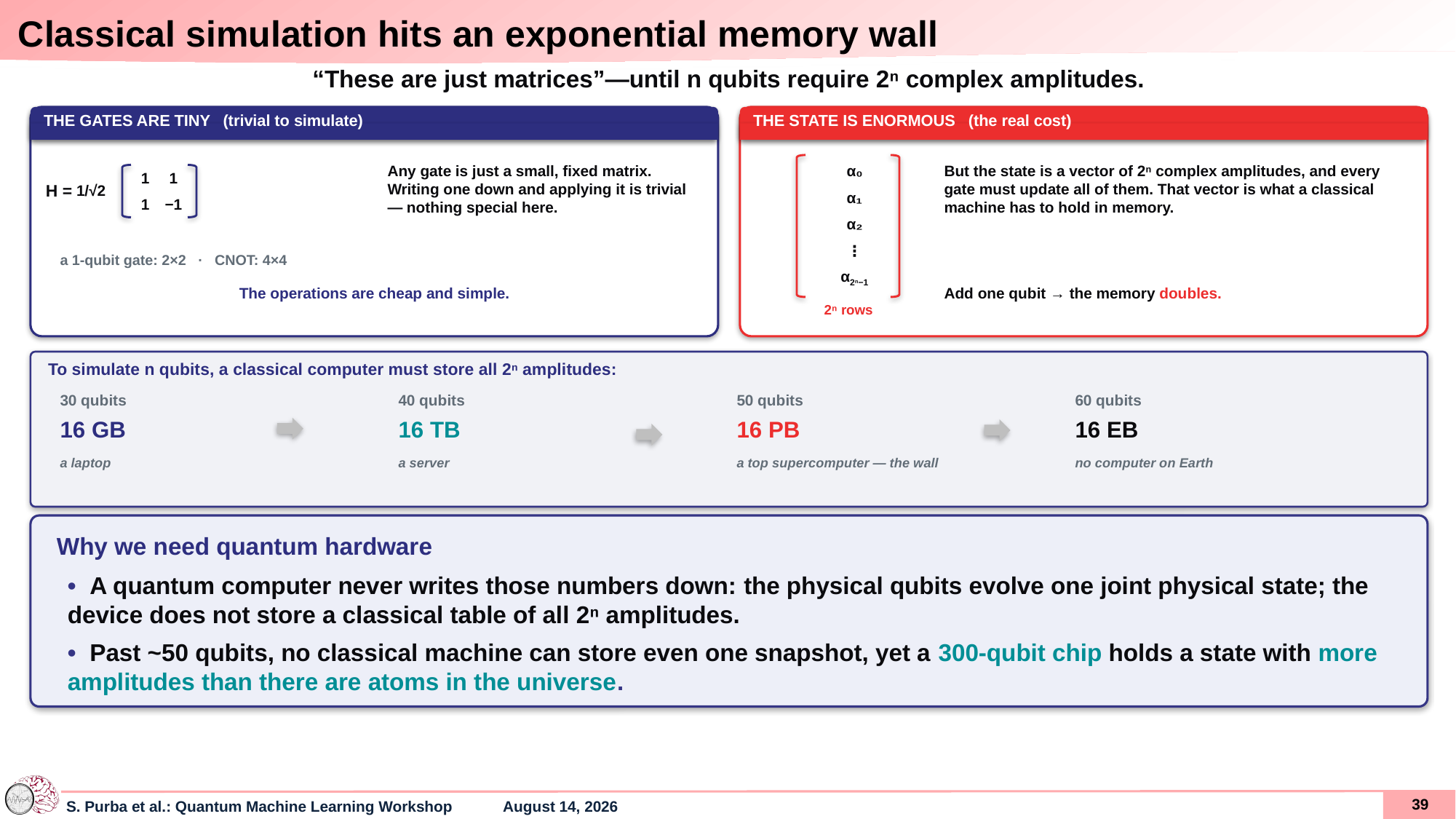

Classical simulation hits an exponential memory wall
“These are just matrices”—until n qubits require 2ⁿ complex amplitudes.

THE GATES ARE TINY   (trivial to simulate)
THE STATE IS ENORMOUS   (the real cost)

α₀
Any gate is just a small, fixed matrix. Writing one down and applying it is trivial — nothing special here.
But the state is a vector of 2ⁿ complex amplitudes, and every gate must update all of them. That vector is what a classical machine has to hold in memory.
1
1

H =
1/√2
α₁
1
−1
α₂
⋮
a 1-qubit gate: 2×2   ·   CNOT: 4×4
α2ⁿ−1
The operations are cheap and simple.
Add one qubit → the memory doubles.
2ⁿ rows

To simulate n qubits, a classical computer must store all 2ⁿ amplitudes:
30 qubits
40 qubits
50 qubits
60 qubits
16 GB
16 TB
16 PB
16 EB

a laptop
a server
a top supercomputer — the wall
no computer on Earth

Why we need quantum hardware
•  A quantum computer never writes those numbers down: the physical qubits evolve one joint physical state; the device does not store a classical table of all 2ⁿ amplitudes.
•  Past ~50 qubits, no classical machine can store even one snapshot, yet a 300-qubit chip holds a state with more amplitudes than there are atoms in the universe.